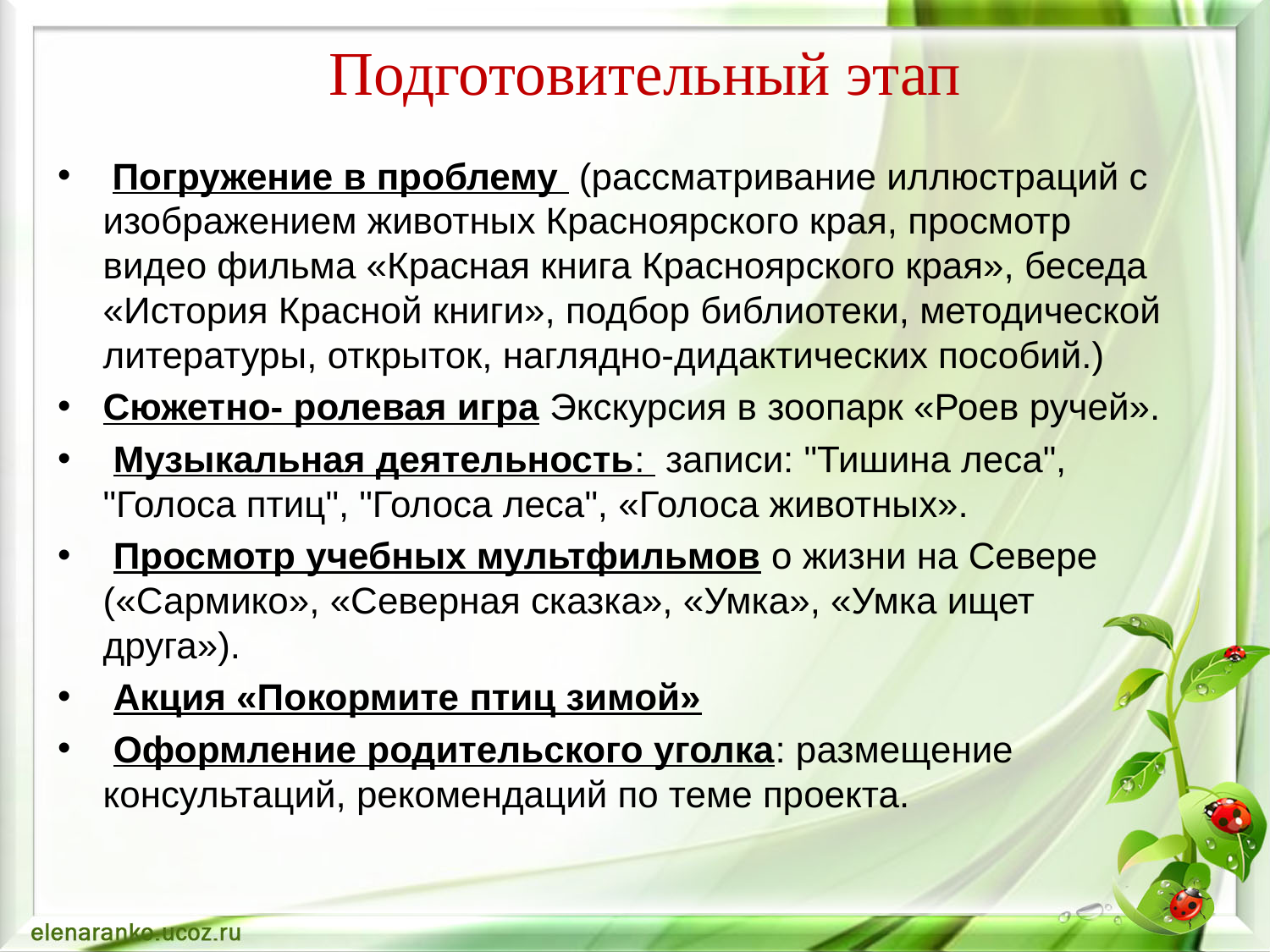

# Подготовительный этап
 Погружение в проблему  (рассматривание иллюстраций с изображением животных Красноярского края, просмотр видео фильма «Красная книга Красноярского края», беседа «История Красной книги», подбор библиотеки, методической литературы, открыток, наглядно-дидактических пособий.)
Сюжетно- ролевая игра Экскурсия в зоопарк «Роев ручей».
 Музыкальная деятельность:  записи: "Тишина леса", "Голоса птиц", "Голоса леса", «Голоса животных».
 Просмотр учебных мультфильмов о жизни на Севере («Сармико», «Северная сказка», «Умка», «Умка ищет друга»).
 Акция «Покормите птиц зимой»
 Оформление родительского уголка: размещение консультаций, рекомендаций по теме проекта.